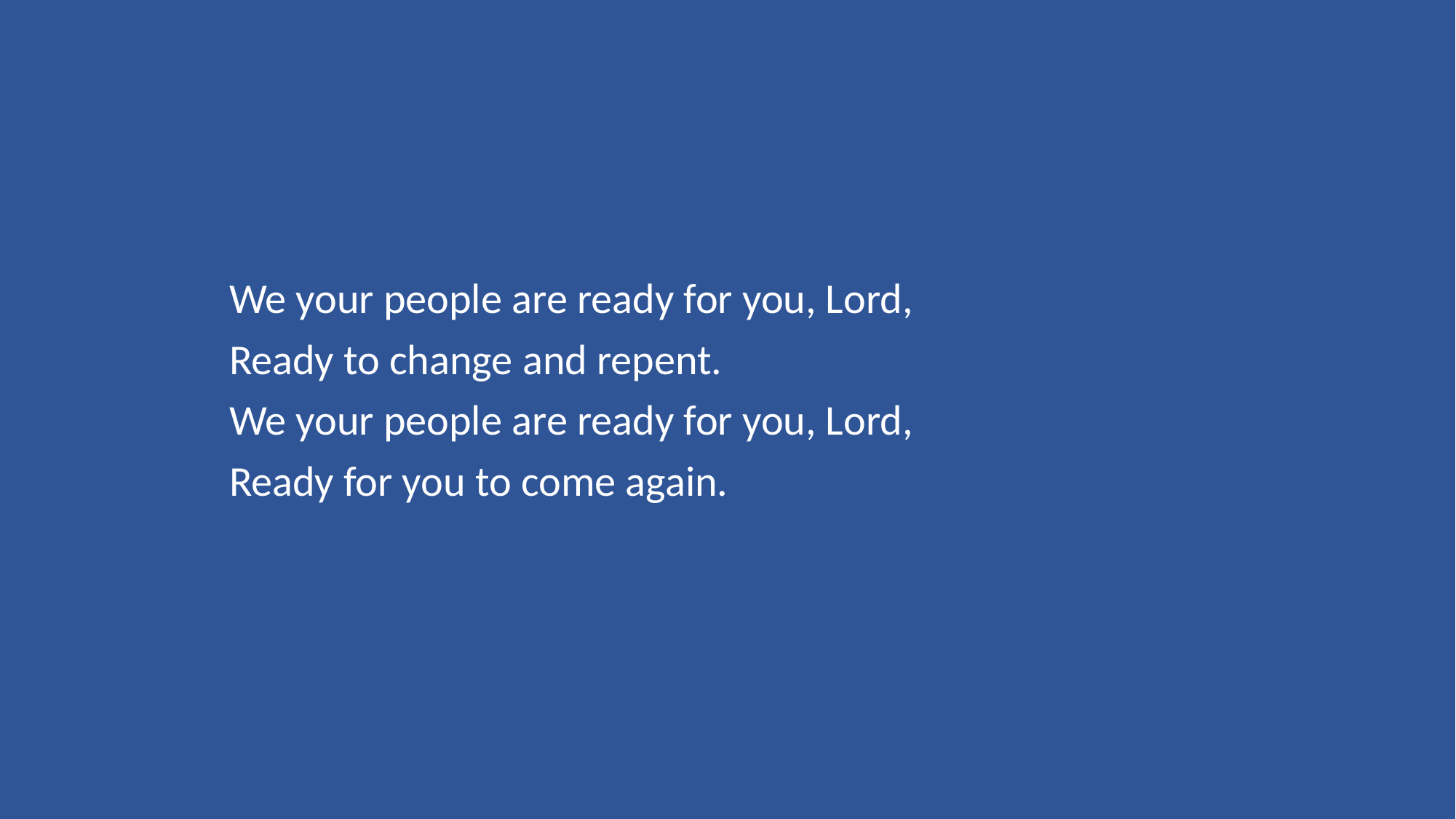

We your people are ready for you, Lord,
Ready to change and repent.
We your people are ready for you, Lord,
Ready for you to come again.